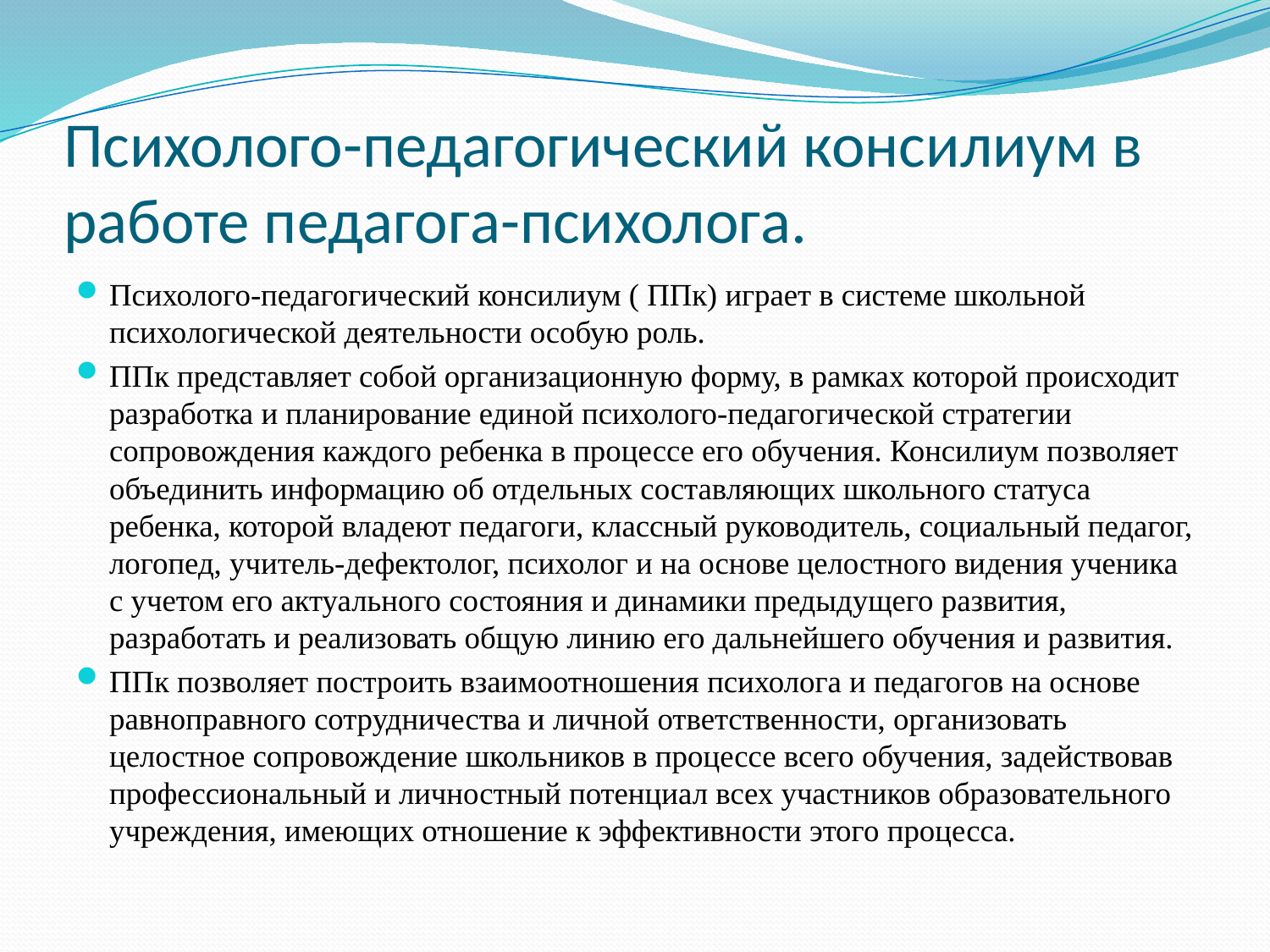

# Психолого-педагогический консилиум в работе педагога-психолога.
Психолого-педагогический консилиум ( ППк) играет в системе школьной психологической деятельности особую роль.
ППк представляет собой организационную форму, в рамках которой происходит разработка и планирование единой психолого-педагогической стратегии сопровождения каждого ребенка в процессе его обучения. Консилиум позволяет объединить информацию об отдельных составляющих школьного статуса ребенка, которой владеют педагоги, классный руководитель, социальный педагог, логопед, учитель-дефектолог, психолог и на основе целостного видения ученика с учетом его актуального состояния и динамики предыдущего развития, разработать и реализовать общую линию его дальнейшего обучения и развития.
ППк позволяет построить взаимоотношения психолога и педагогов на основе равноправного сотрудничества и личной ответственности, организовать целостное сопровождение школьников в процессе всего обучения, задействовав профессиональный и личностный потенциал всех участников образовательного учреждения, имеющих отношение к эффективности этого процесса.